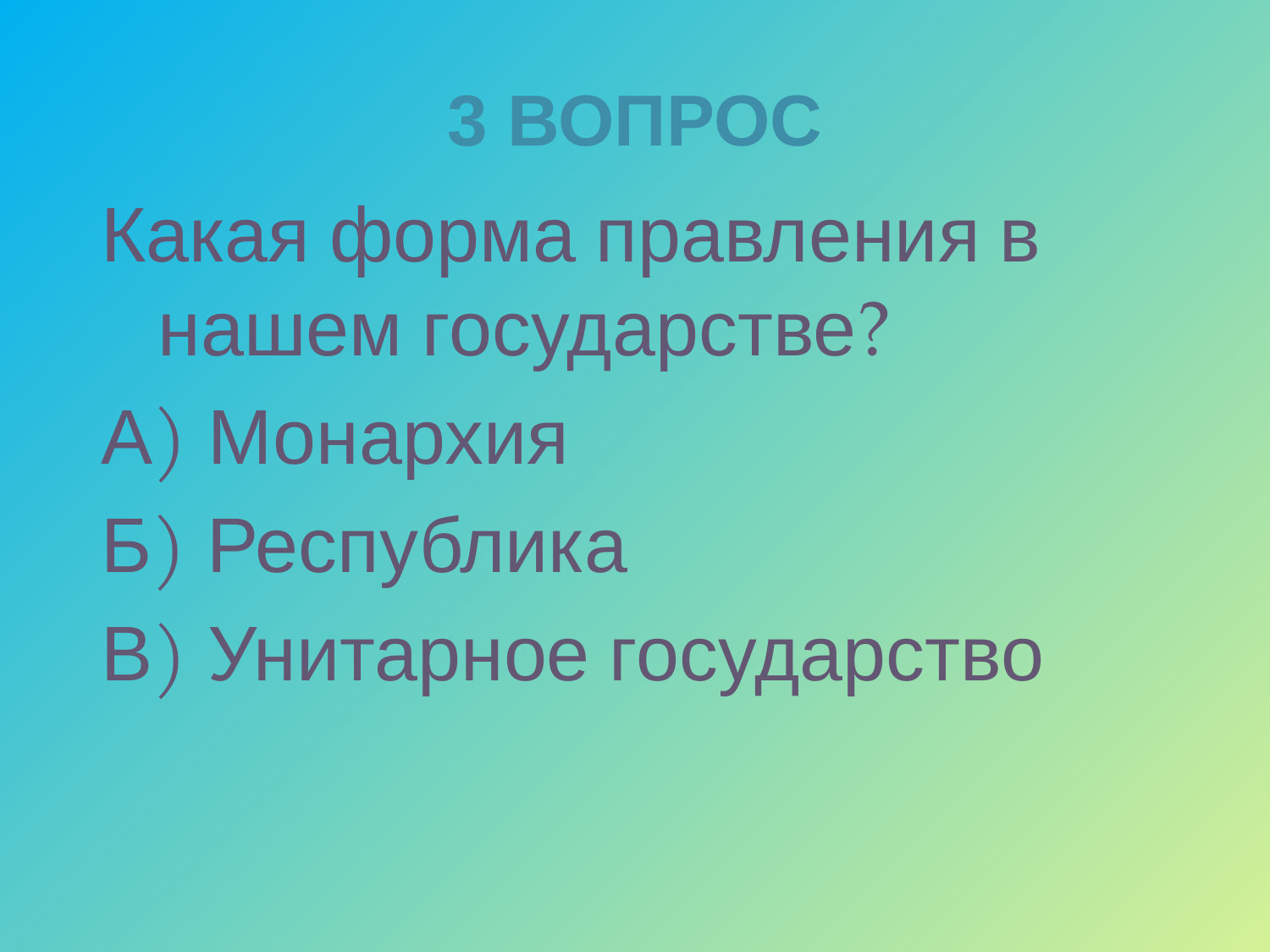

# 3 ВОПРОС
Какая форма правления в нашем государстве?
А) Монархия
Б) Республика
В) Унитарное государство